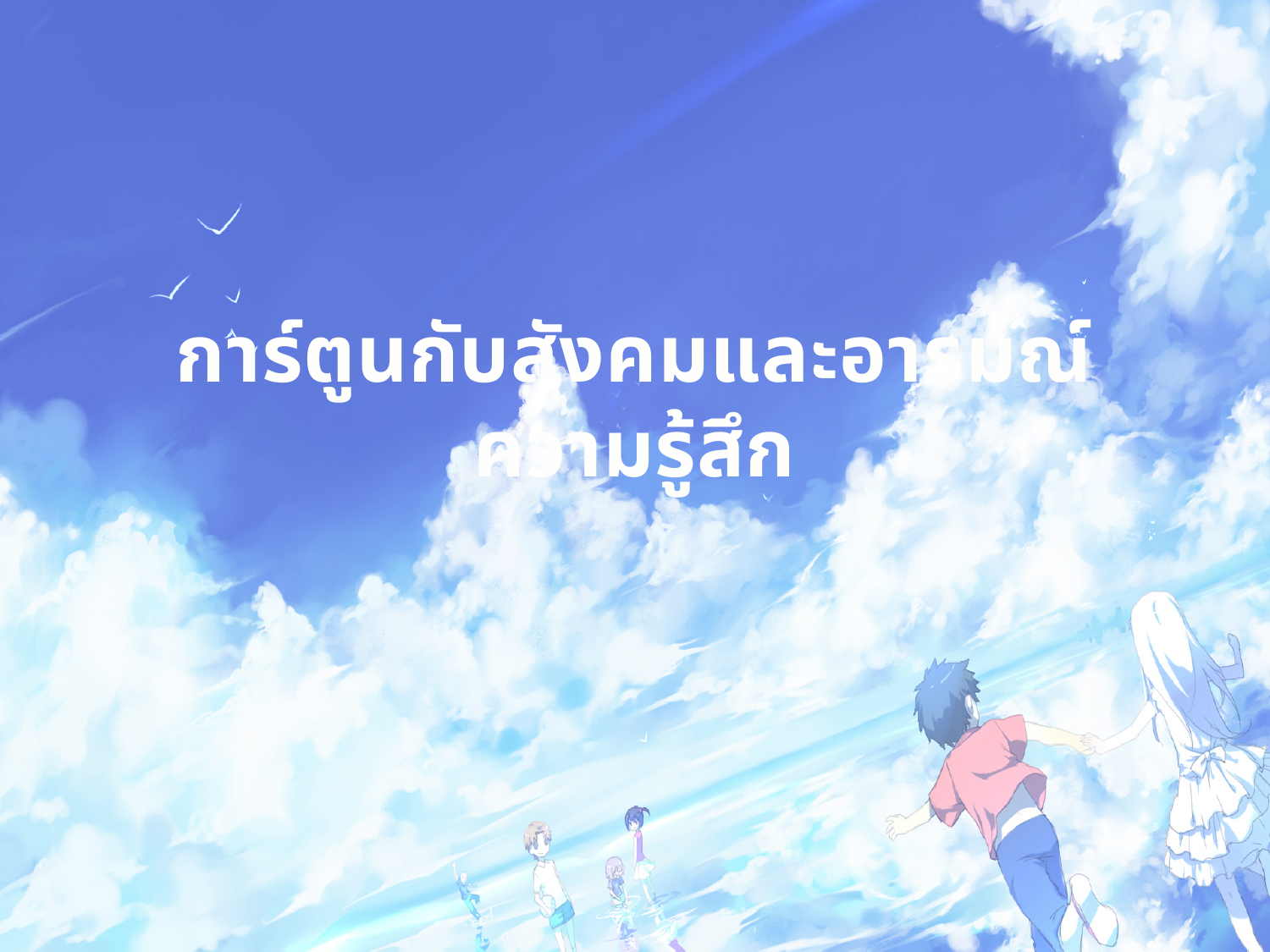

# การ์ตูนกับสังคมและอารมณ์ความรู้สึก